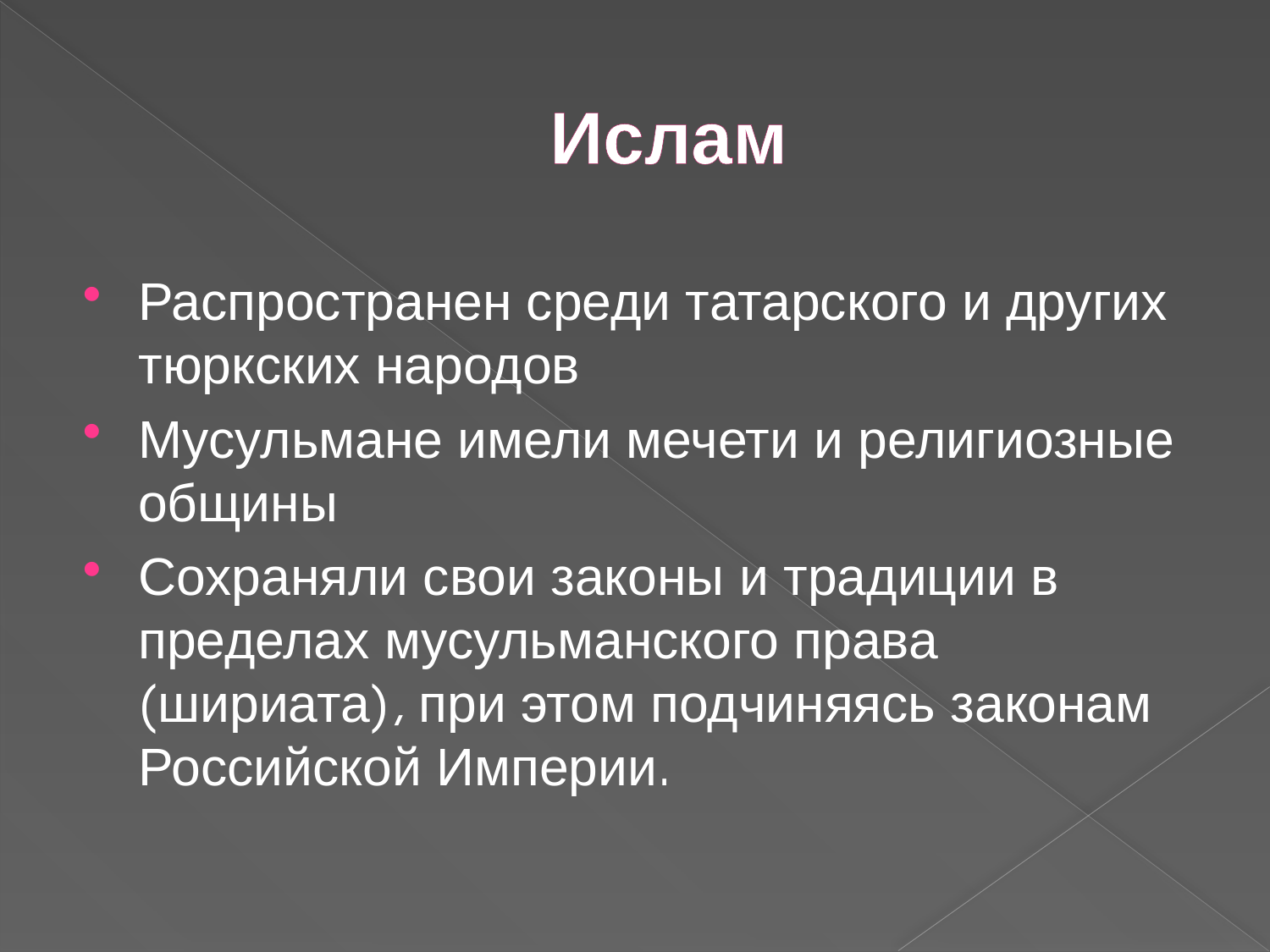

# Ислам
Распространен среди татарского и других тюркских народов
Мусульмане имели мечети и религиозные общины
Сохраняли свои законы и традиции в пределах мусульманского права (шириата), при этом подчиняясь законам Российской Империи.